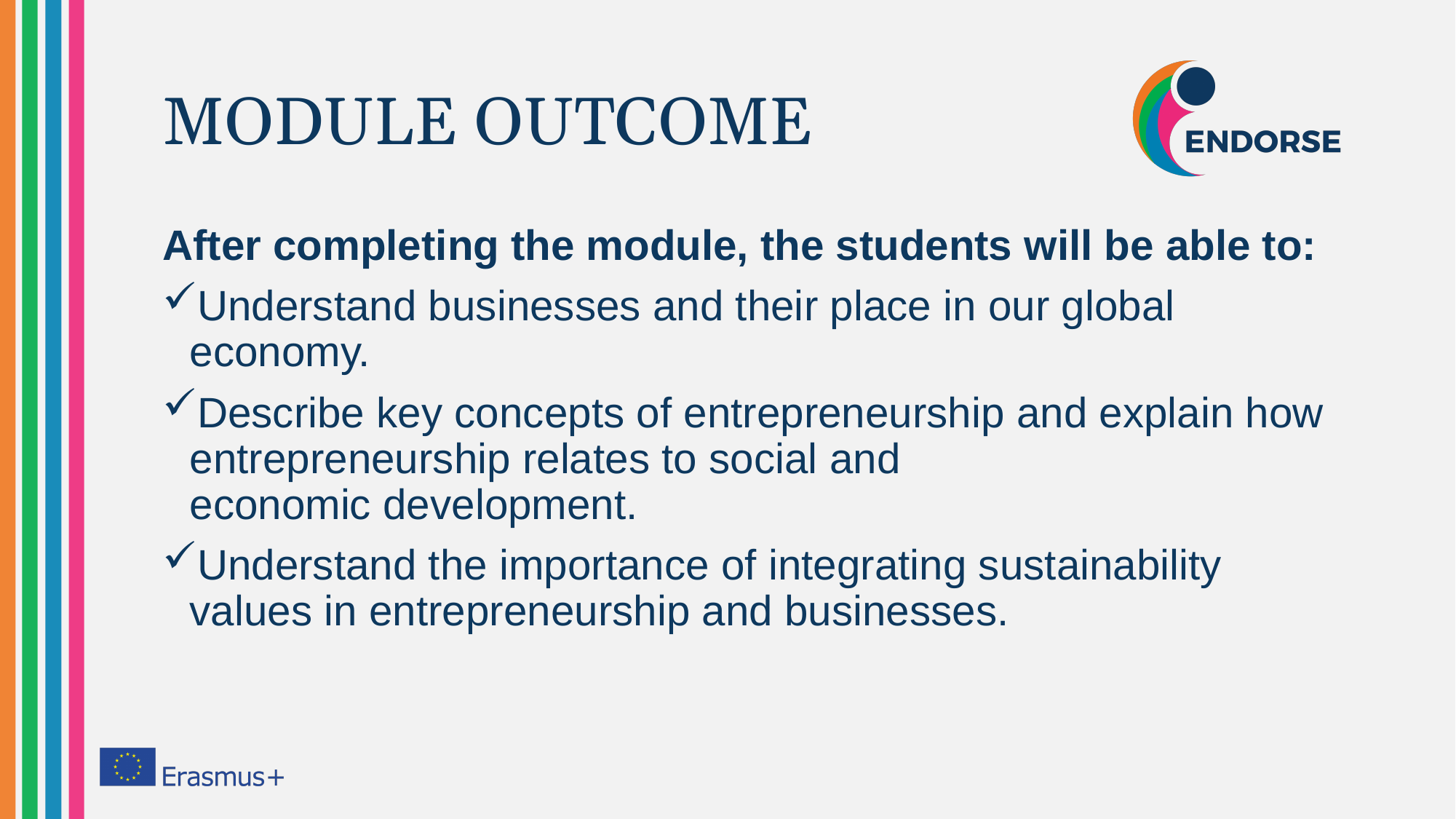

# MODULE OUTCOME
After completing the module, the students will be able to:
Understand businesses and their place in our global economy.
Describe key concepts of entrepreneurship and explain how entrepreneurship relates to social and economic development.
Understand the importance of integrating sustainability values in entrepreneurship and businesses.